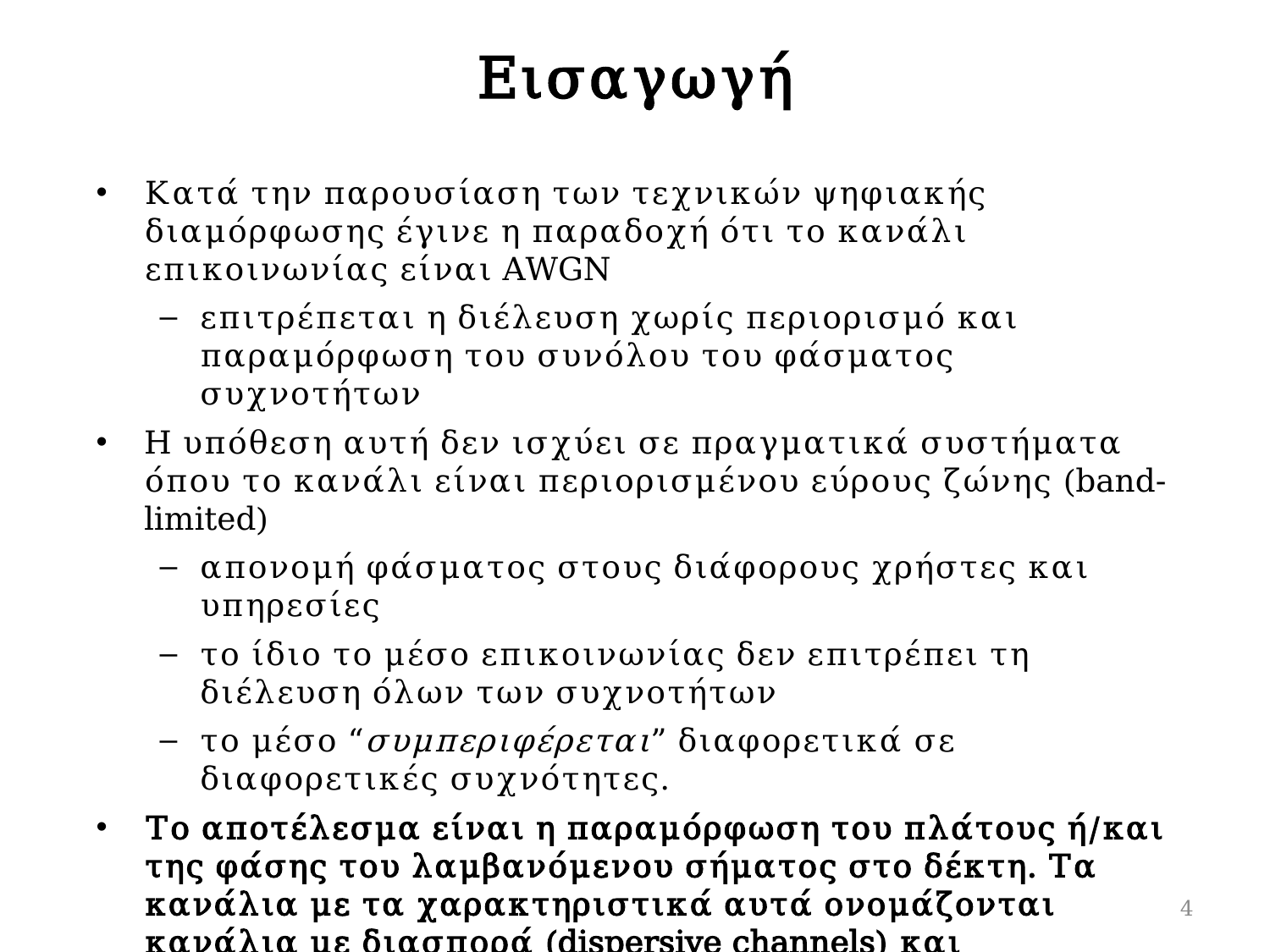

# Εισαγωγή
Κατά την παρουσίαση των τεχνικών ψηφιακής διαμόρφωσης έγινε η παραδοχή ότι το κανάλι επικοινωνίας είναι AWGN
επιτρέπεται η διέλευση χωρίς περιορισμό και παραμόρφωση του συνόλου του φάσματος συχνοτήτων
H υπόθεση αυτή δεν ισχύει σε πραγματικά συστήματα όπου το κανάλι είναι περιορισμένου εύρους ζώνης (band-limited)
απονομή φάσματος στους διάφορους χρήστες και υπηρεσίες
το ίδιο το μέσο επικοινωνίας δεν επιτρέπει τη διέλευση όλων των συχνοτήτων
το μέσο “συμπεριφέρεται” διαφορετικά σε διαφορετικές συχνότητες.
Το αποτέλεσμα είναι η παραμόρφωση του πλάτους ή/και της φάσης του λαμβανόμενου σήματος στο δέκτη. Τα κανάλια με τα χαρακτηριστικά αυτά ονομάζονται κανάλια με διασπορά (dispersive channels) και συναντώνται στην πλειοψηφία των ψηφιακών τηλεπικοινωνιακών συστημάτων.
4